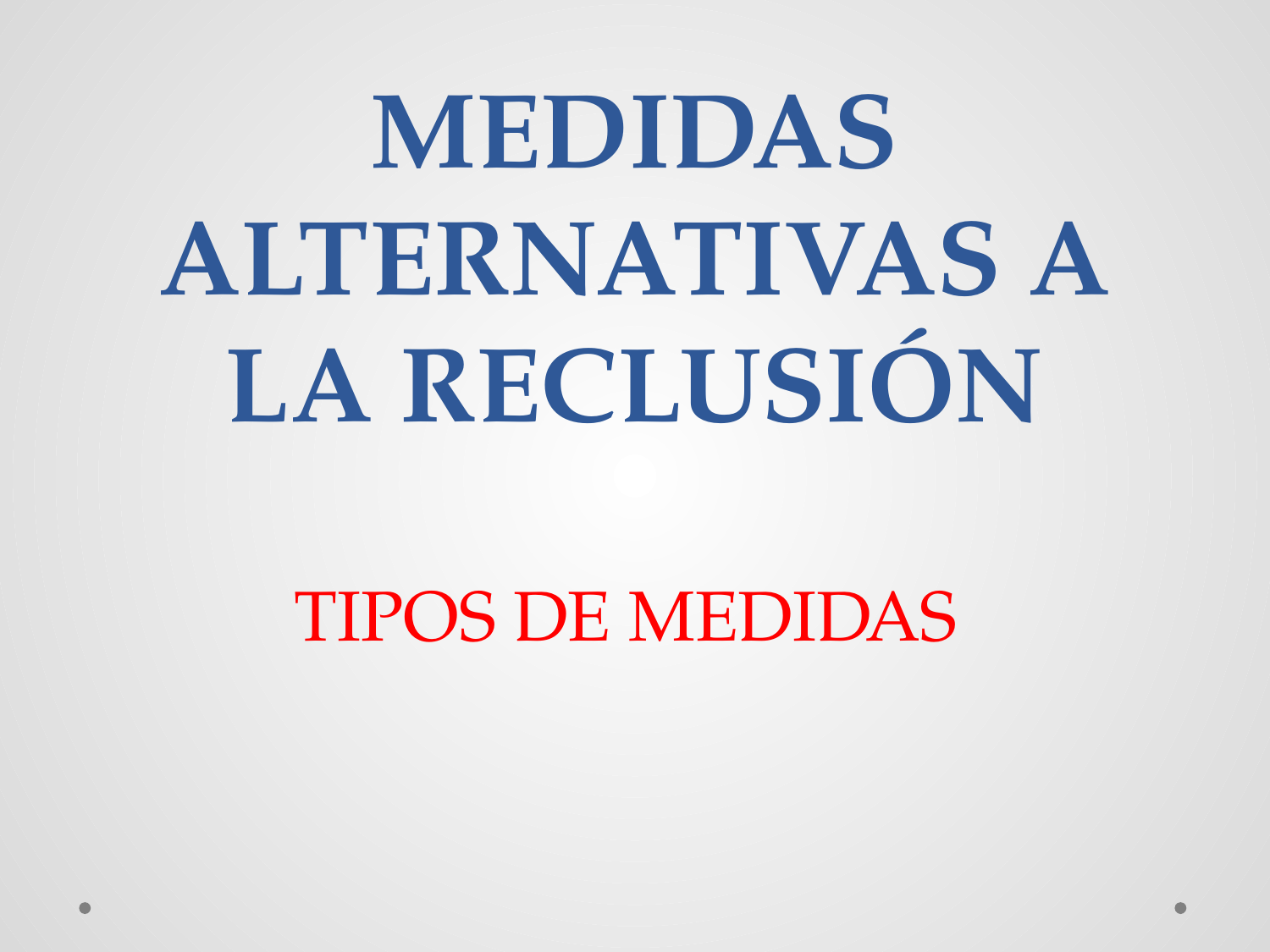

# MEDIDAS ALTERNATIVAS A LA RECLUSIÓN TIPOS DE MEDIDAS